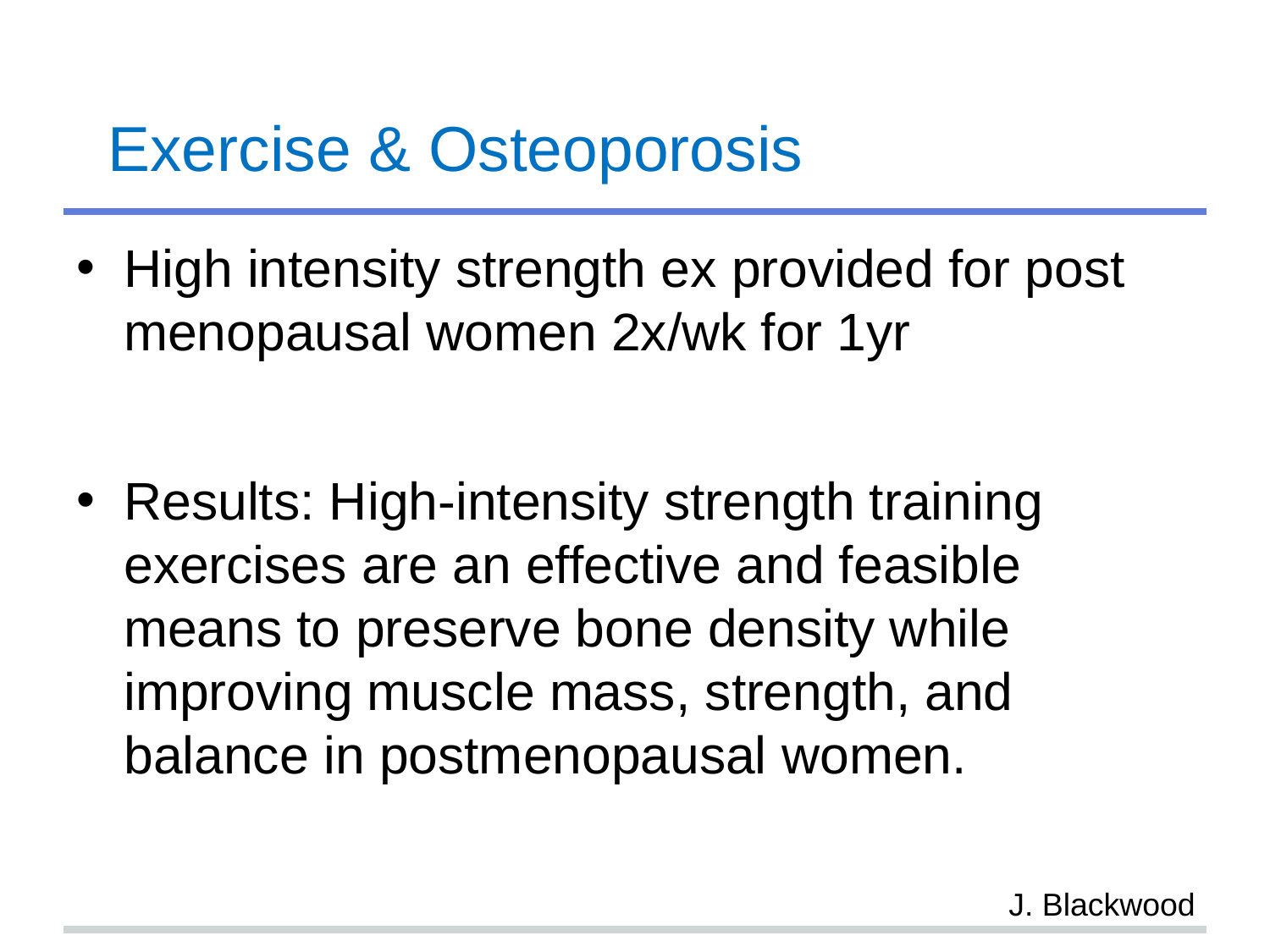

# Exercise & Osteoporosis
High intensity strength ex provided for post menopausal women 2x/wk for 1yr

Results: High-intensity strength training exercises are an effective and feasible means to preserve bone density while improving muscle mass, strength, and balance in postmenopausal women.

J. Blackwood